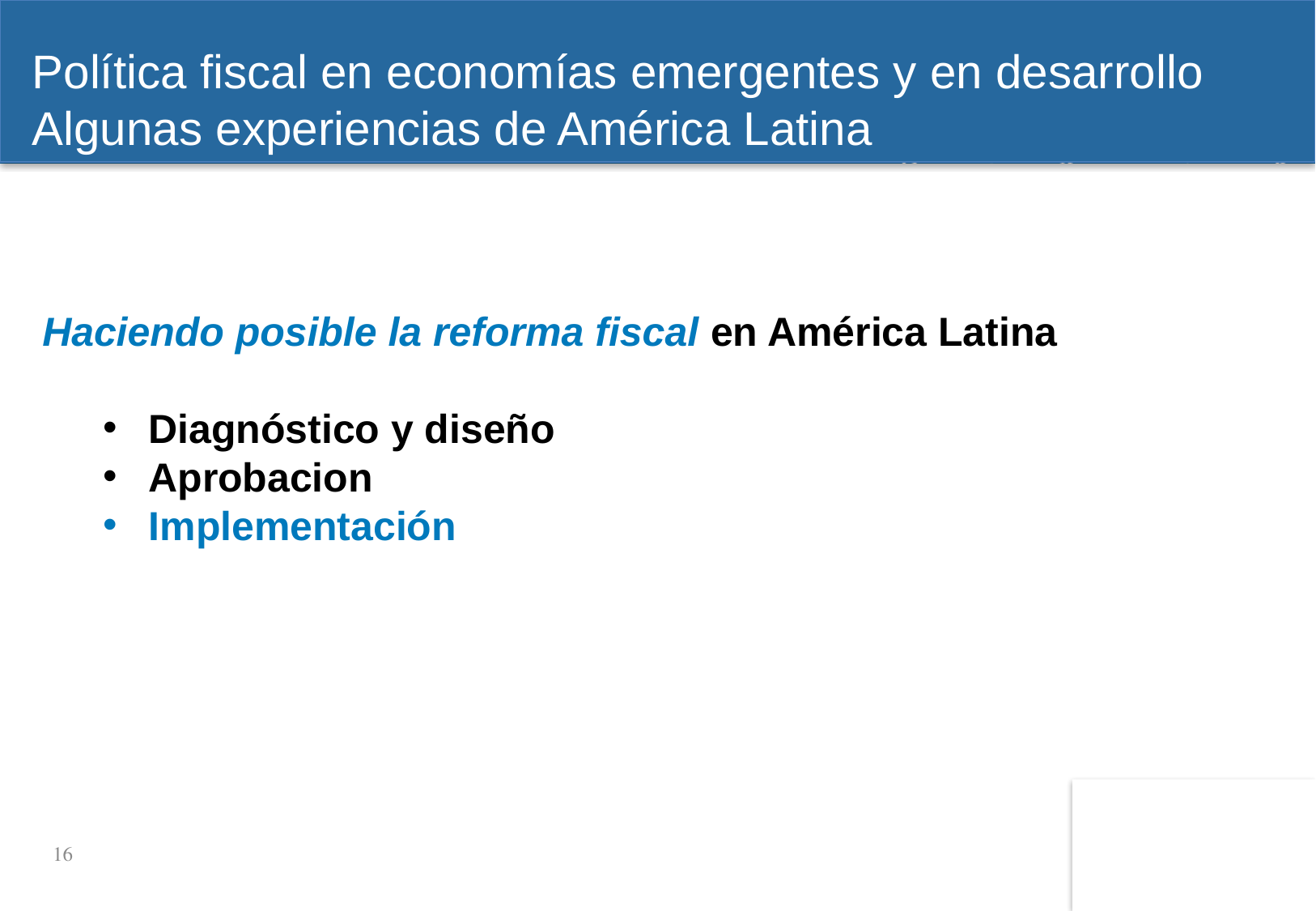

# Política fiscal en economías emergentes y en desarrollo Algunas experiencias de América Latina

Haciendo posible la reforma fiscal en América Latina

Diagnóstico y diseño
Aprobacion
Implementación

16